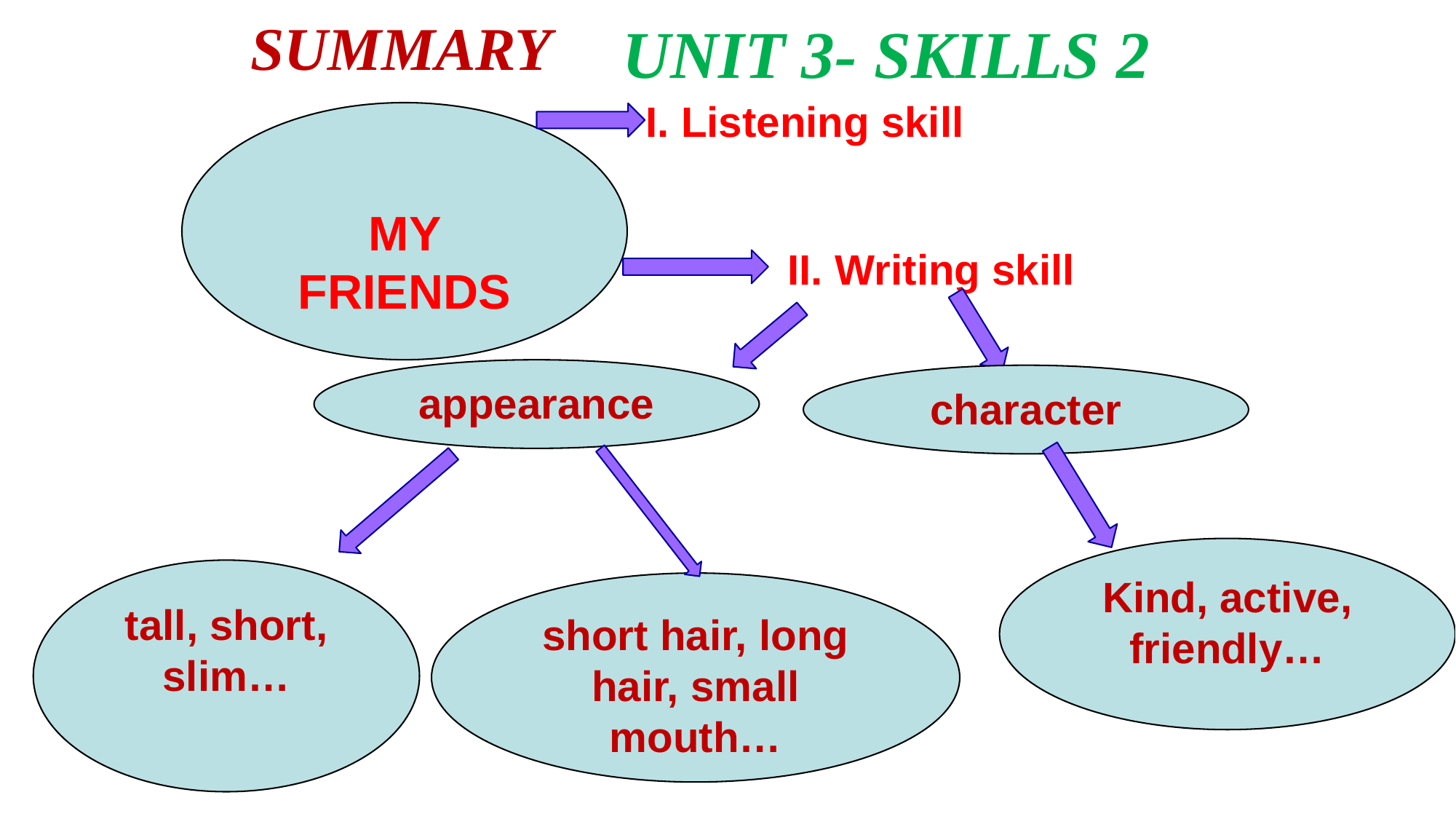

SUMMARY
UNIT 3- SKILLS 2
I. Listening skill

MY FRIENDS

II. Writing skill

appearance
character

Kind, active, friendly…
tall, short, slim…
short hair, long hair, small mouth…